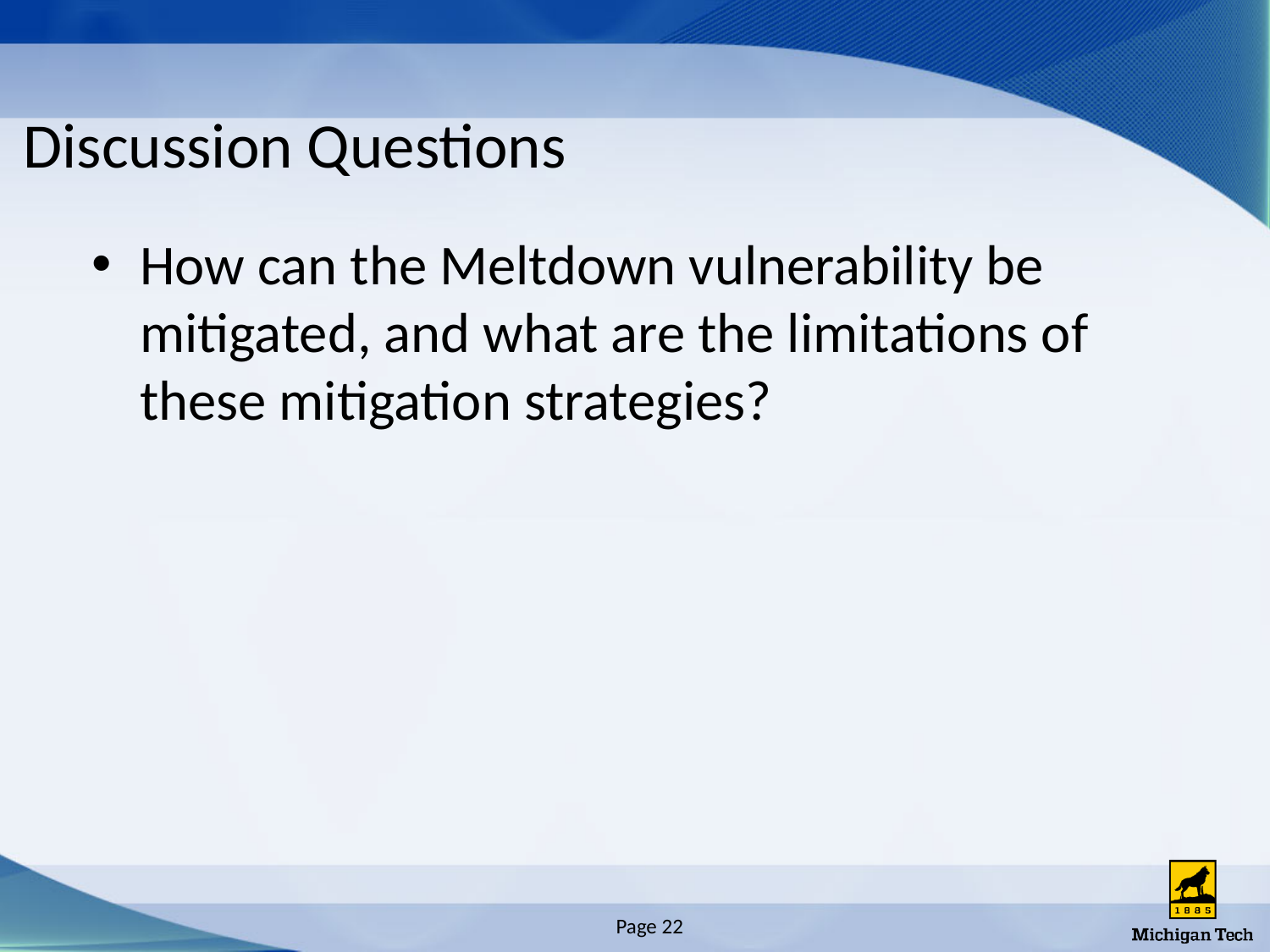

# Discussion Questions
How can the Meltdown vulnerability be mitigated, and what are the limitations of these mitigation strategies?